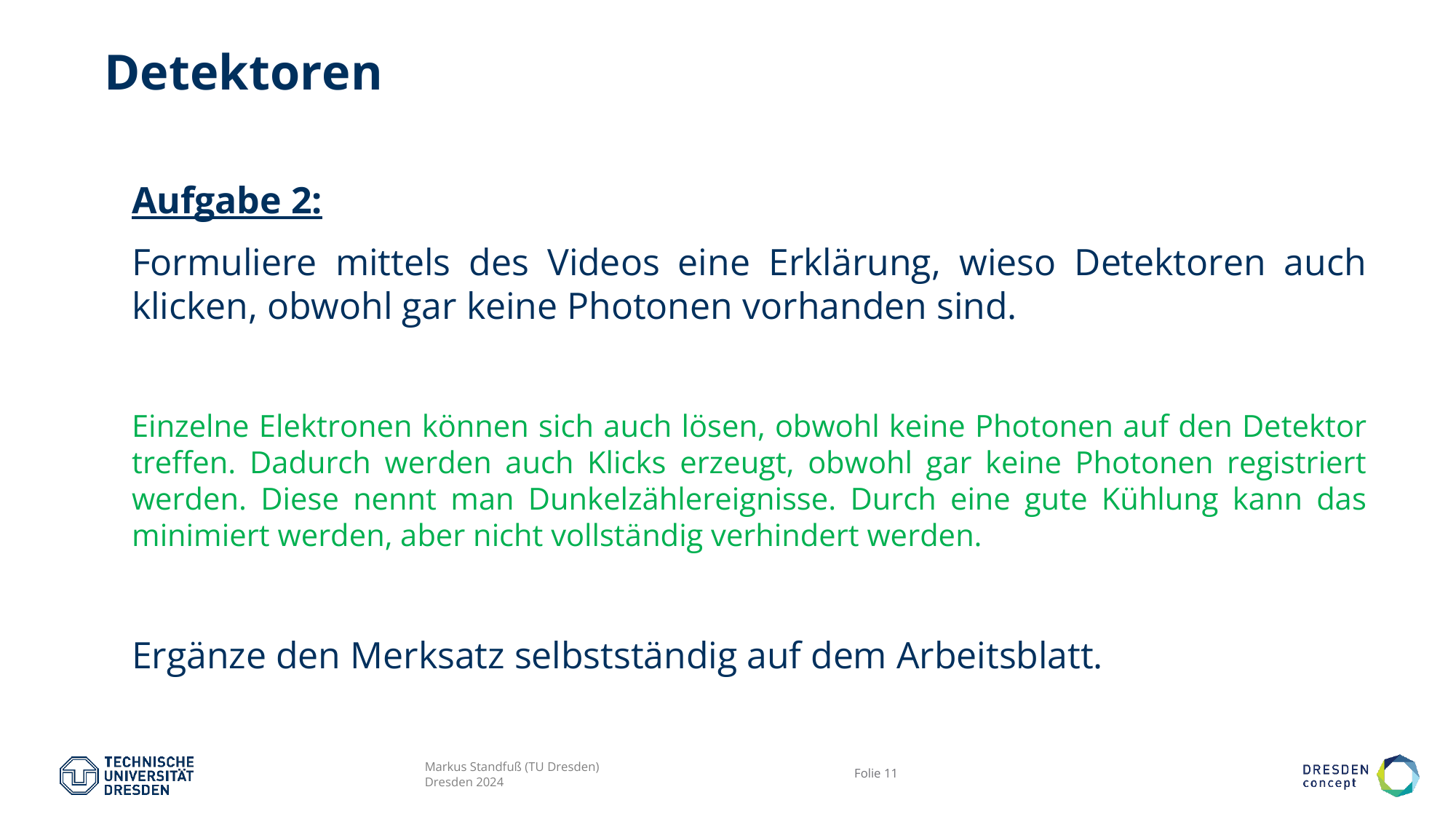

# Detektoren
Aufgabe 2:
Formuliere mittels des Videos eine Erklärung, wieso Detektoren auch klicken, obwohl gar keine Photonen vorhanden sind.

Einzelne Elektronen können sich auch lösen, obwohl keine Photonen auf den Detektor treffen. Dadurch werden auch Klicks erzeugt, obwohl gar keine Photonen registriert werden. Diese nennt man Dunkelzählereignisse. Durch eine gute Kühlung kann das minimiert werden, aber nicht vollständig verhindert werden.

Ergänze den Merksatz selbstständig auf dem Arbeitsblatt.